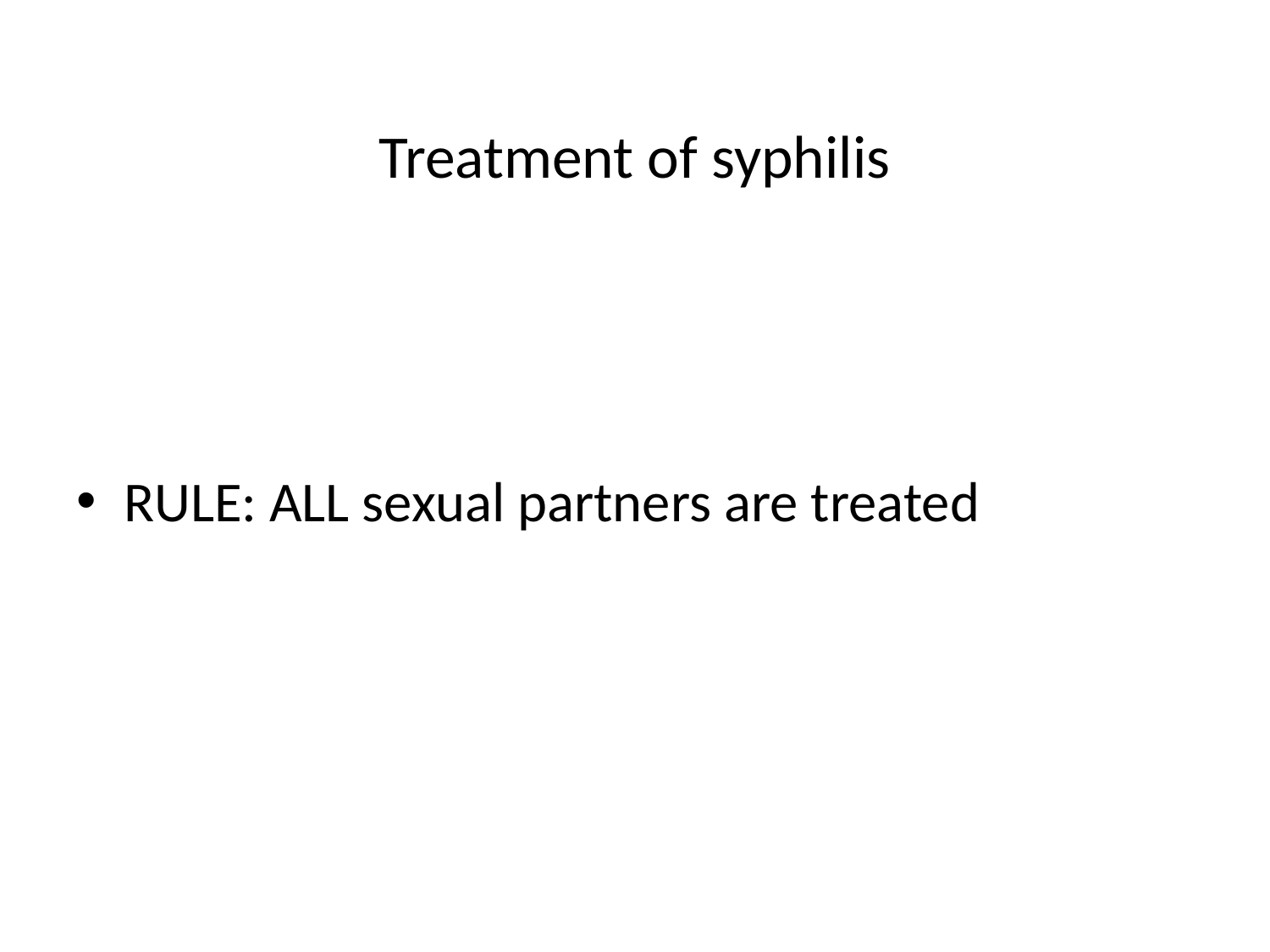

# Treatment of syphilis

RULE: ALL sexual partners are treated